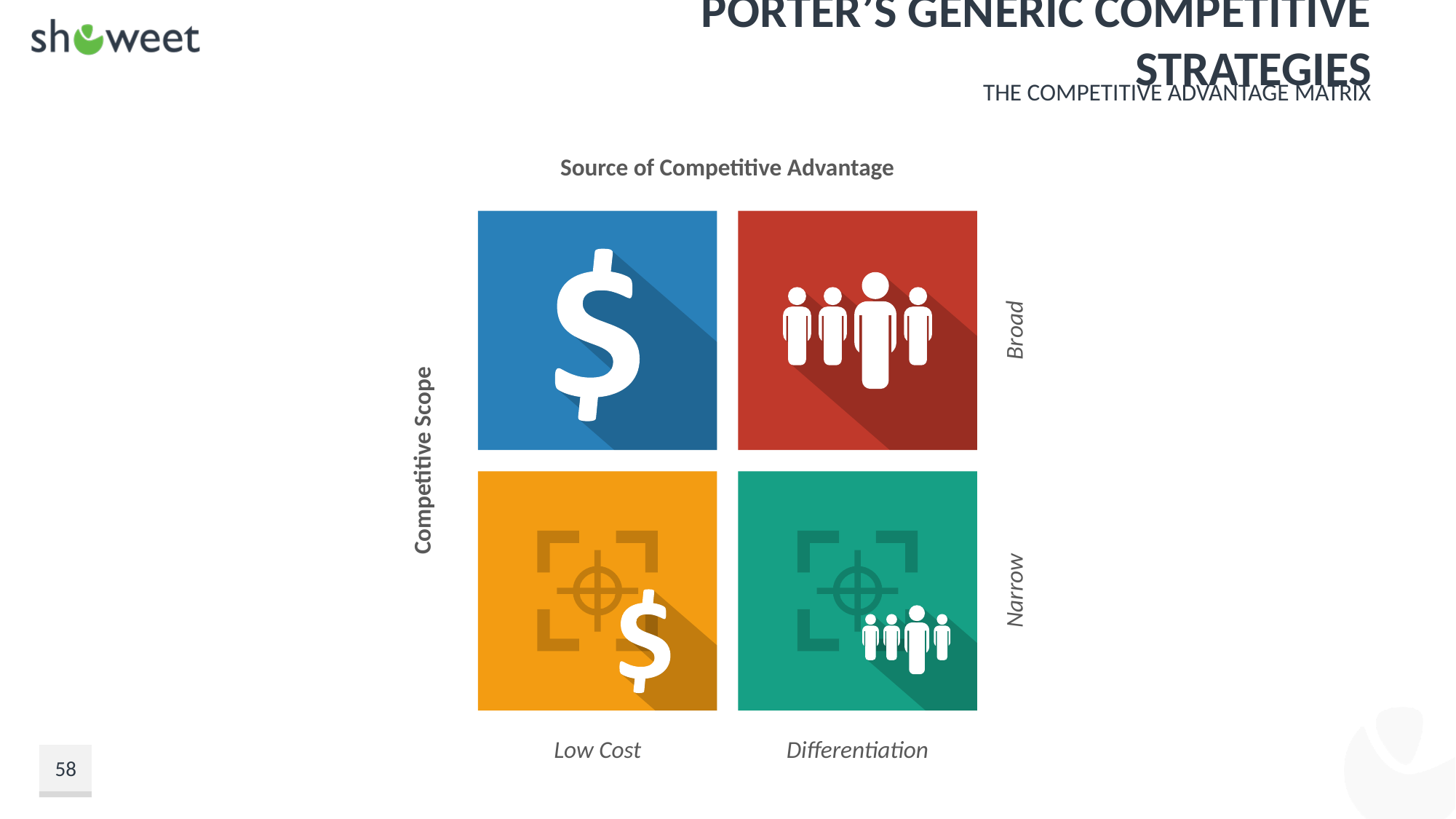

# Porter’s Generic Competitive Strategies
The Competitive Advantage Matrix
Source of Competitive Advantage

Broad
Competitive Scope

Narrow
Low Cost
Differentiation
58